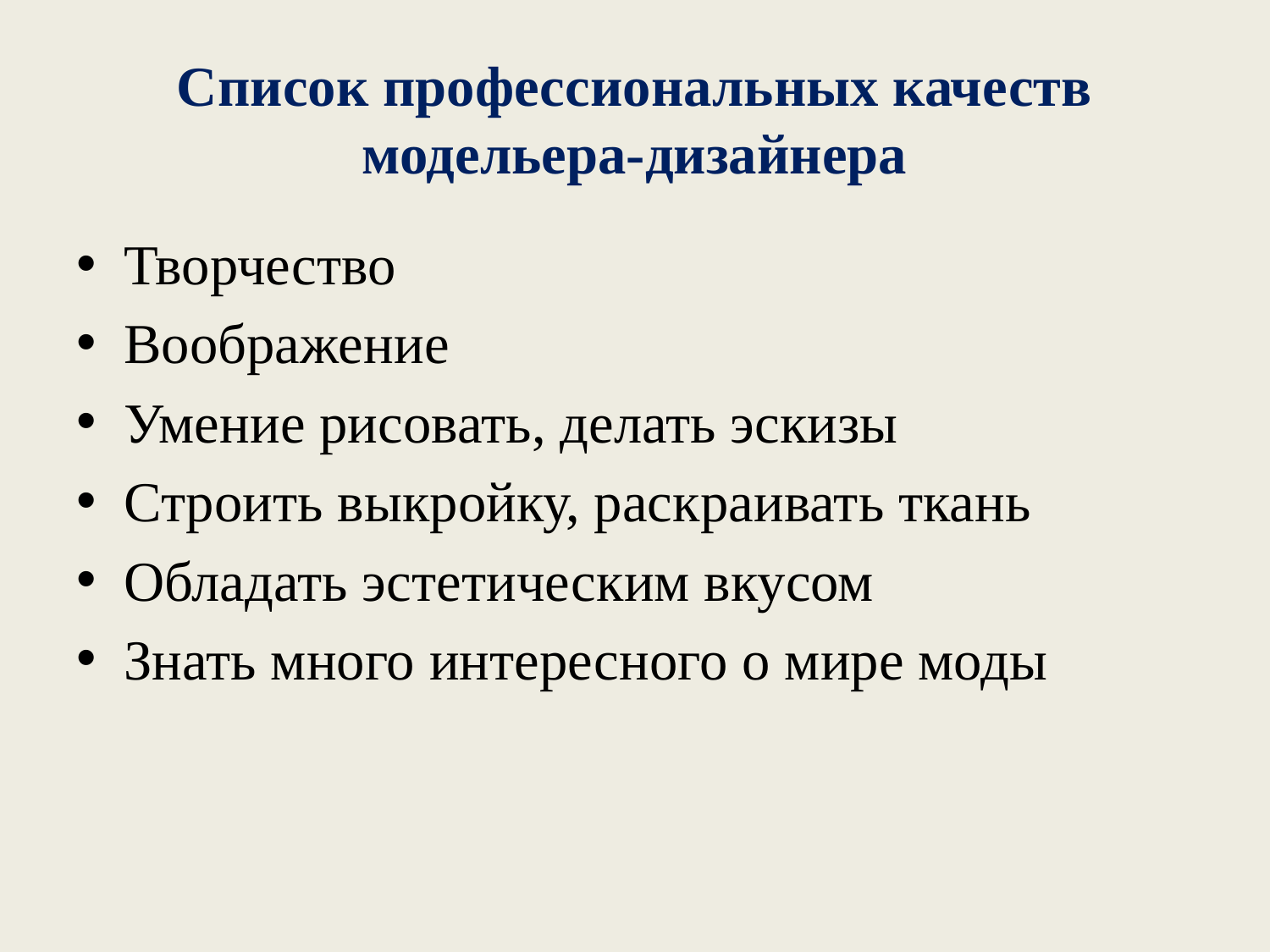

# Список профессиональных качеств модельера-дизайнера
Творчество
Воображение
Умение рисовать, делать эскизы
Строить выкройку, раскраивать ткань
Обладать эстетическим вкусом
Знать много интересного о мире моды